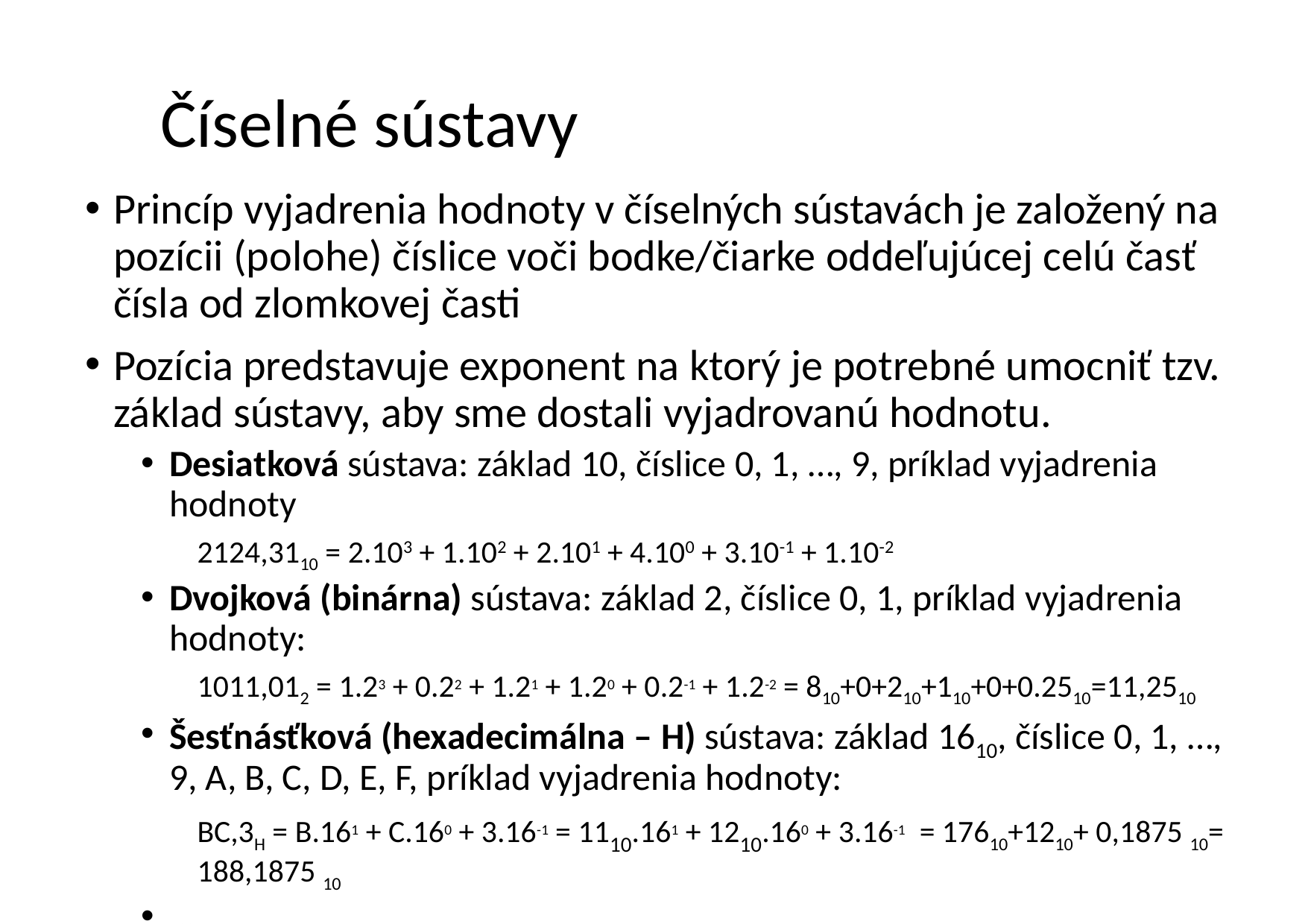

# Číselné sústavy
Princíp vyjadrenia hodnoty v číselných sústavách je založený na pozícii (polohe) číslice voči bodke/čiarke oddeľujúcej celú časť čísla od zlomkovej časti
Pozícia predstavuje exponent na ktorý je potrebné umocniť tzv. základ sústavy, aby sme dostali vyjadrovanú hodnotu.
Desiatková sústava: základ 10, číslice 0, 1, …, 9, príklad vyjadrenia hodnoty
2124,3110 = 2.103 + 1.102 + 2.101 + 4.100 + 3.10-1 + 1.10-2
Dvojková (binárna) sústava: základ 2, číslice 0, 1, príklad vyjadrenia hodnoty:
1011,012 = 1.23 + 0.22 + 1.21 + 1.20 + 0.2-1 + 1.2-2 = 810+0+210+110+0+0.2510=11,2510
Šesťnásťková (hexadecimálna – H) sústava: základ 1610, číslice 0, 1, …, 9, A, B, C, D, E, F, príklad vyjadrenia hodnoty:
BC,3H = B.161 + C.160 + 3.16-1 = 1110.161 + 1210.160 + 3.16-1  = 17610+1210+ 0,1875 10= 188,1875 10
…